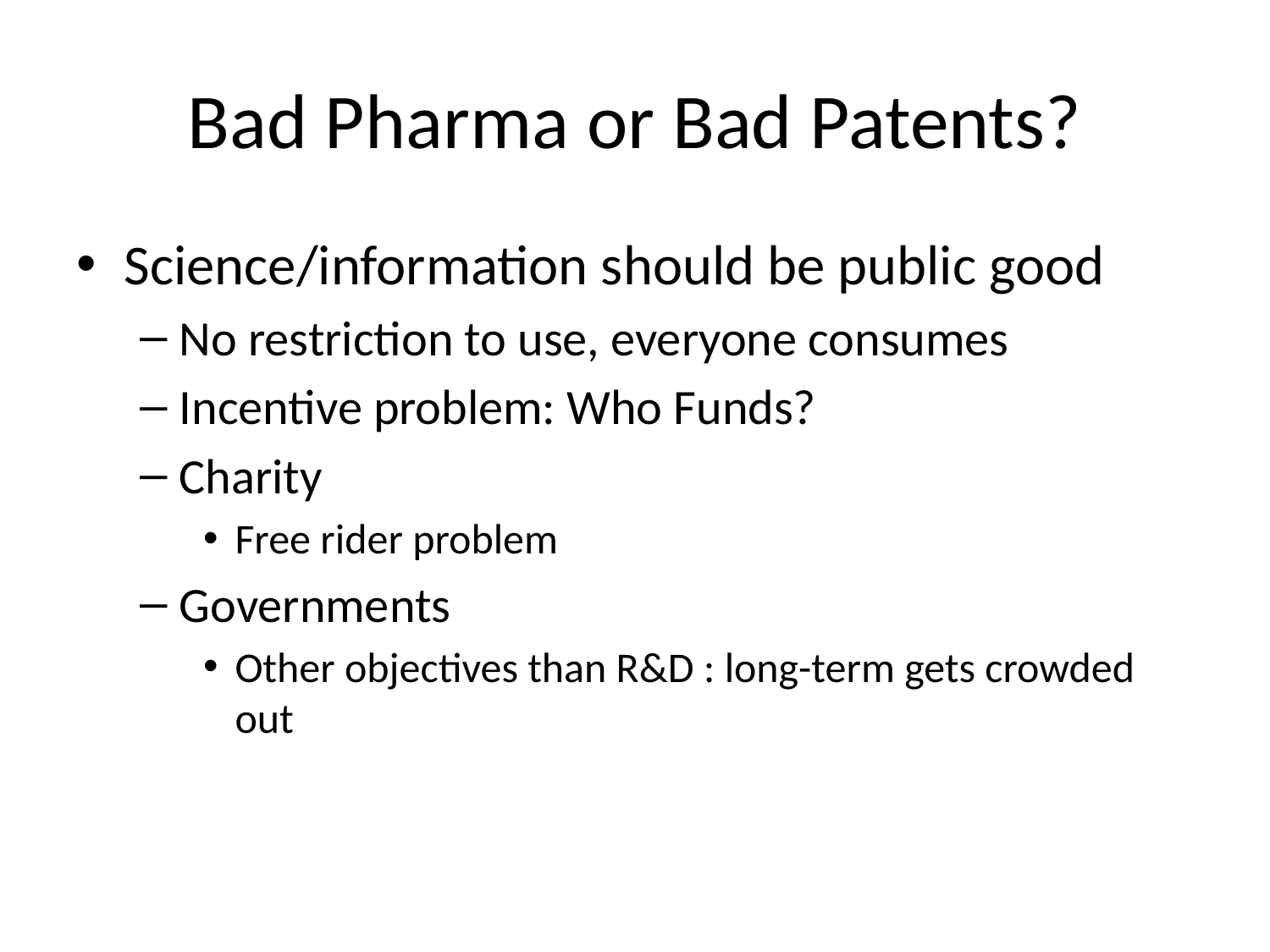

# Bad Pharma or Bad Patents?
Science/information should be public good
No restriction to use, everyone consumes
Incentive problem: Who Funds?
Charity
Free rider problem
Governments
Other objectives than R&D : long-term gets crowded out